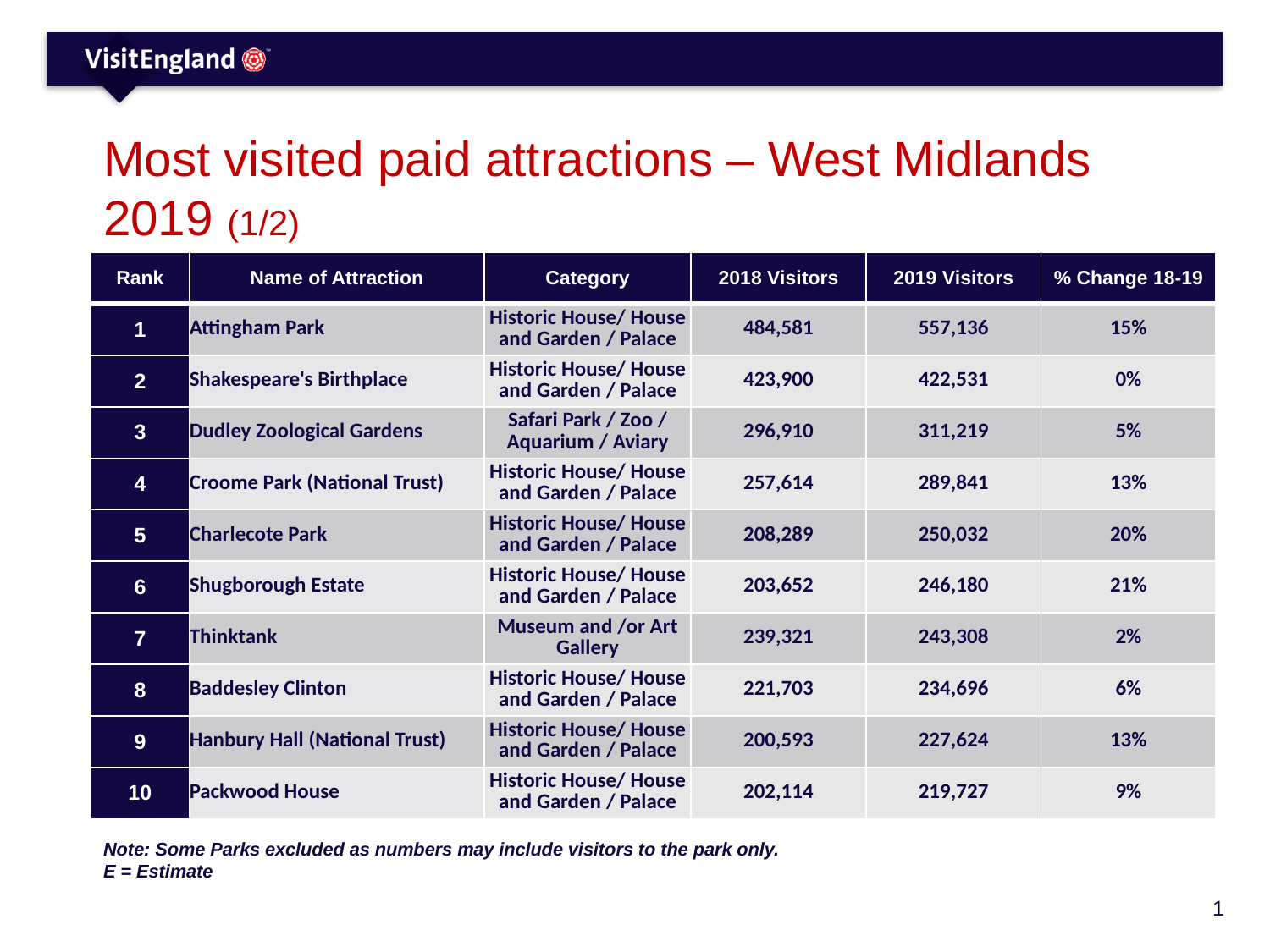

# Most visited paid attractions – West Midlands 2019 (1/2)
| Rank | Name of Attraction | Category | 2018 Visitors | 2019 Visitors | % Change 18-19 |
| --- | --- | --- | --- | --- | --- |
| 1 | Attingham Park | Historic House/ House and Garden / Palace | 484,581 | 557,136 | 15% |
| 2 | Shakespeare's Birthplace | Historic House/ House and Garden / Palace | 423,900 | 422,531 | 0% |
| 3 | Dudley Zoological Gardens | Safari Park / Zoo / Aquarium / Aviary | 296,910 | 311,219 | 5% |
| 4 | Croome Park (National Trust) | Historic House/ House and Garden / Palace | 257,614 | 289,841 | 13% |
| 5 | Charlecote Park | Historic House/ House and Garden / Palace | 208,289 | 250,032 | 20% |
| 6 | Shugborough Estate | Historic House/ House and Garden / Palace | 203,652 | 246,180 | 21% |
| 7 | Thinktank | Museum and /or Art Gallery | 239,321 | 243,308 | 2% |
| 8 | Baddesley Clinton | Historic House/ House and Garden / Palace | 221,703 | 234,696 | 6% |
| 9 | Hanbury Hall (National Trust) | Historic House/ House and Garden / Palace | 200,593 | 227,624 | 13% |
| 10 | Packwood House | Historic House/ House and Garden / Palace | 202,114 | 219,727 | 9% |
Note: Some Parks excluded as numbers may include visitors to the park only.
E = Estimate